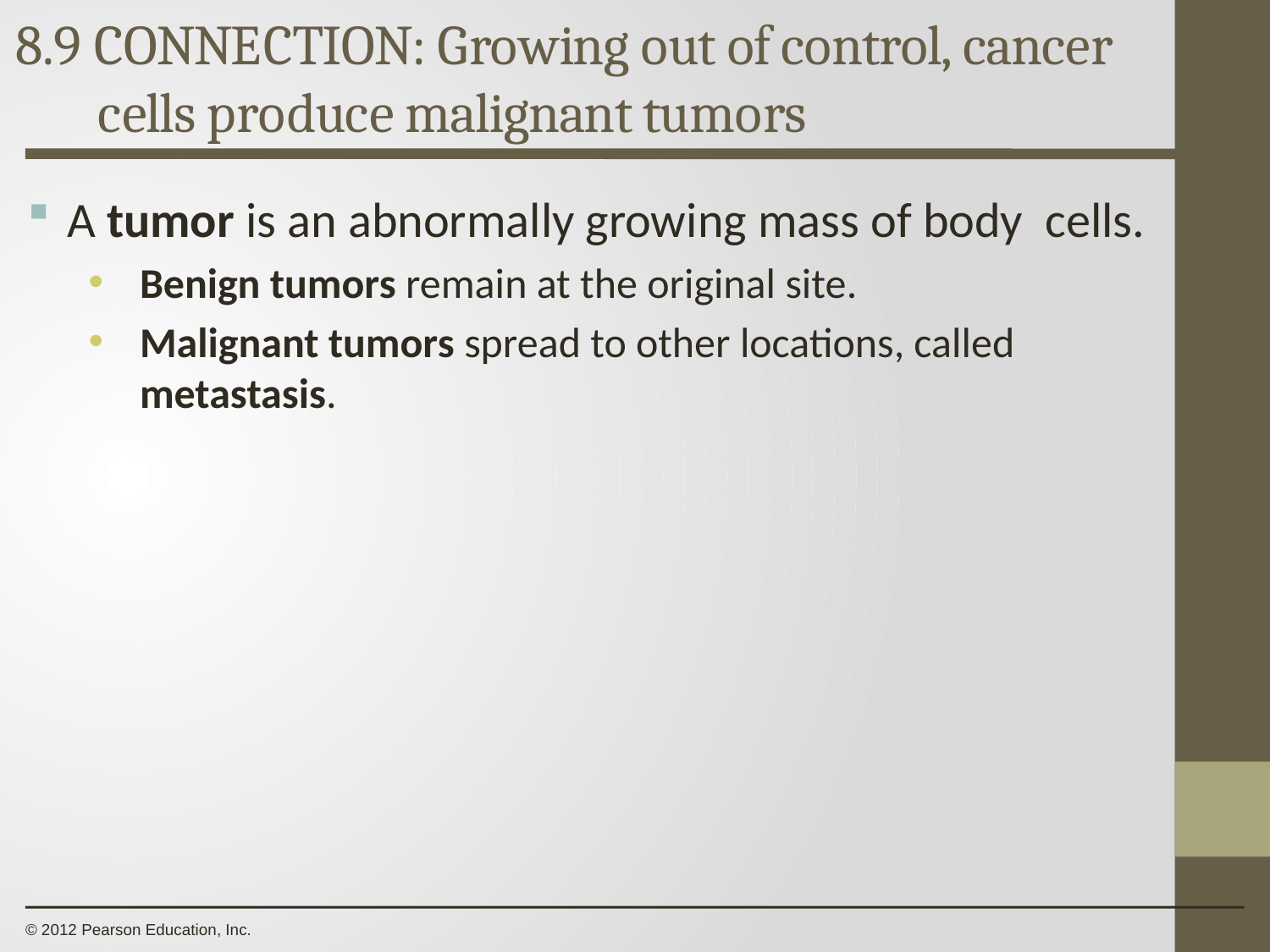

8.9 CONNECTION: Growing out of control, cancer cells produce malignant tumors
0

A tumor is an abnormally growing mass of body  cells.
Benign tumors remain at the original site.
Malignant tumors spread to other locations, called metastasis.

© 2012 Pearson Education, Inc.